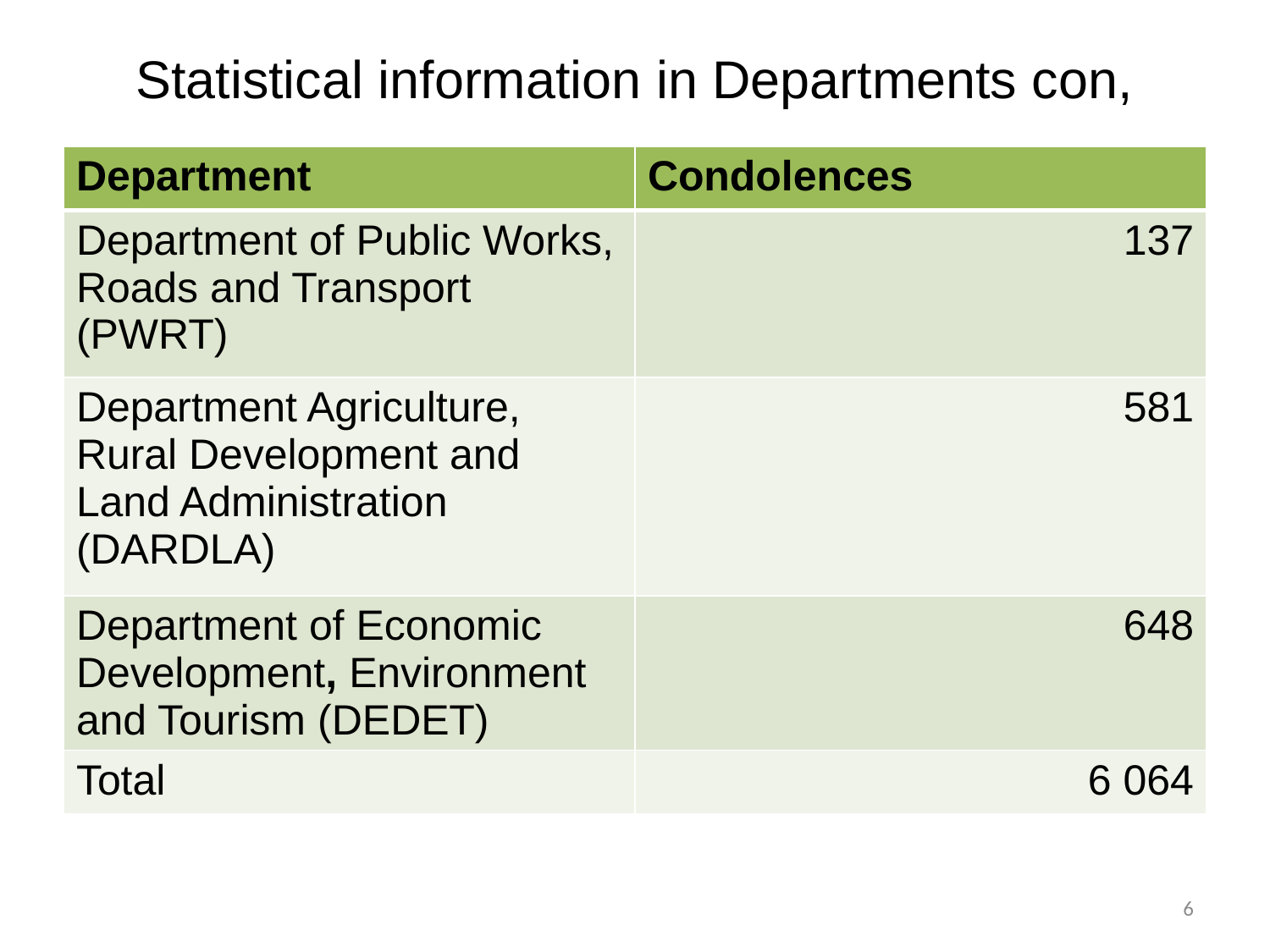

# Statistical information in Departments con,
| Department | Condolences |
| --- | --- |
| Department of Public Works, Roads and Transport (PWRT) | 137 |
| Department Agriculture, Rural Development and Land Administration (DARDLA) | 581 |
| Department of Economic Development, Environment and Tourism (DEDET) | 648 |
| Total | 6 064 |
6